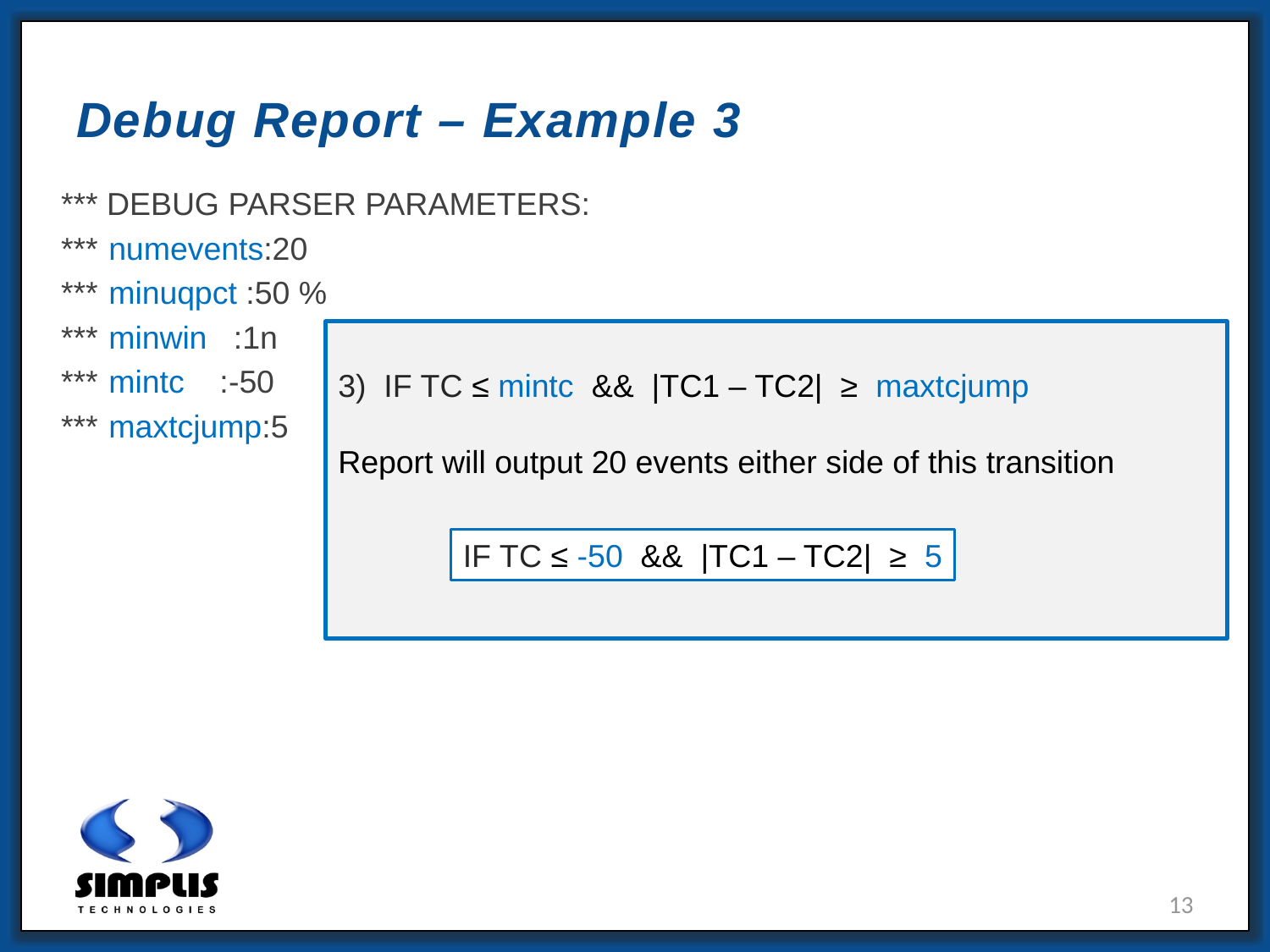

Debug Report – Example 3
*** DEBUG PARSER PARAMETERS:
*** 	numevents:20
*** 	minuqpct :50 %
*** 	minwin   :1n
*** 	mintc    :-50
*** 	maxtcjump:5

3)  IF TC ≤ mintc  &&  |TC1 – TC2|  ≥  maxtcjump

Report will output 20 events either side of this transition

IF TC ≤ -50  &&  |TC1 – TC2|  ≥  5
13